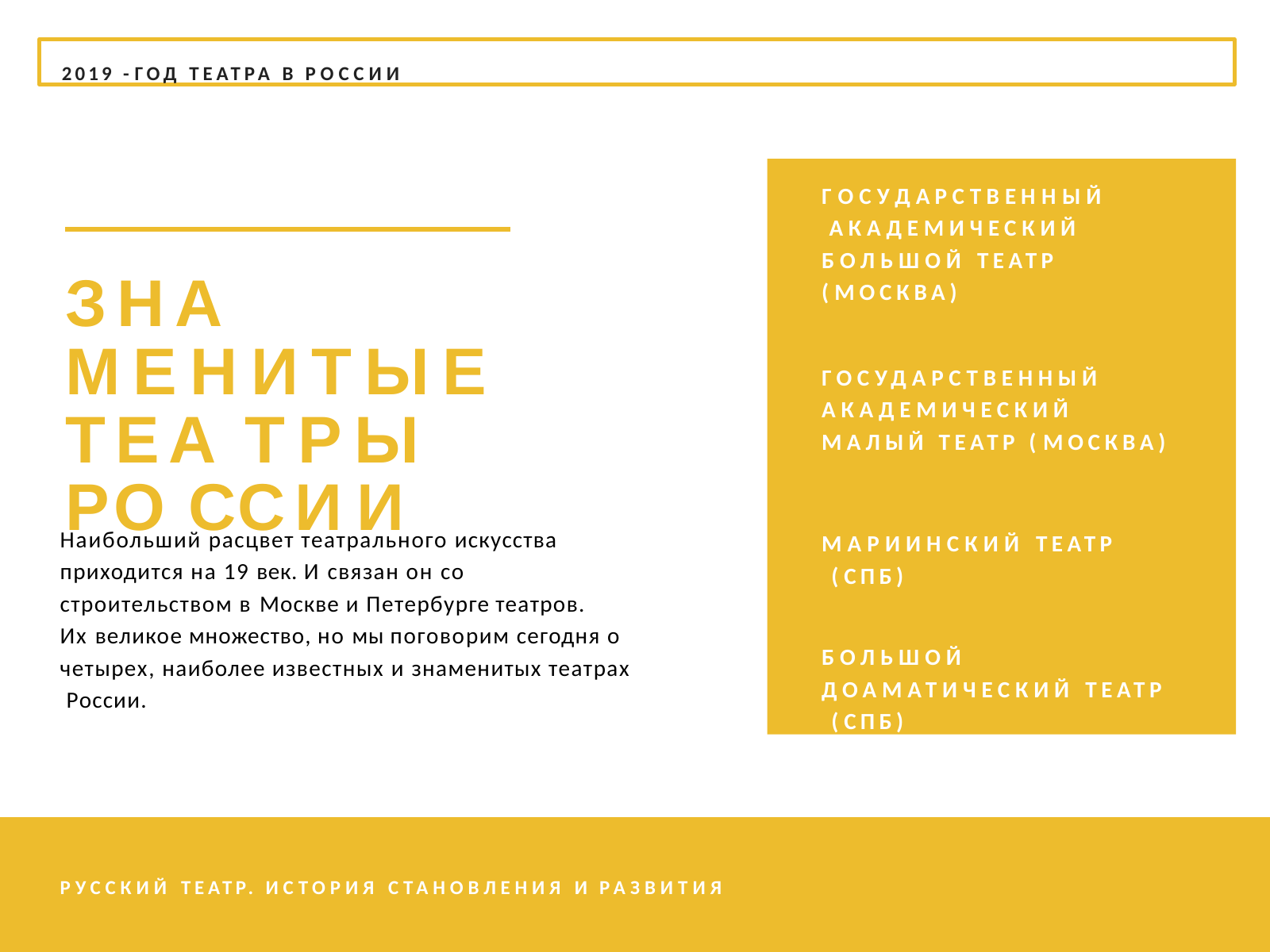

2019 - ГОД ТЕАТРА В РОССИИ
ГОСУДАРСТВЕННЫЙ  АКАДЕМИЧЕСКИЙ  БОЛЬШОЙ ТЕАТР  ( МОСКВА)

ГОСУДАРСТВЕННЫЙ  АКАДЕМИЧЕСКИЙ  МАЛЫЙ ТЕАТР ( МОСКВА)

МАРИИНСКИЙ ТЕАТР  ( СПБ)

БОЛЬШОЙ  ДОАМАТИЧЕСКИЙ ТЕАТР  ( СПБ)

# ЗНА МЕНИТЫЕ  ТЕА ТРЫ
РО С С ИИ
Наибольший расцвет театрального искусства  приходится на 19 век. И связан он со  строительством в Москве и Петербурге театров.
Их великое множество, но мы поговорим сегодня о  четырех, наиболее известных и знаменитых театрах  России.
РУССКИЙ ТЕАТР. ИСТОРИЯ СТАНОВЛЕНИЯ И РАЗВИТИЯ